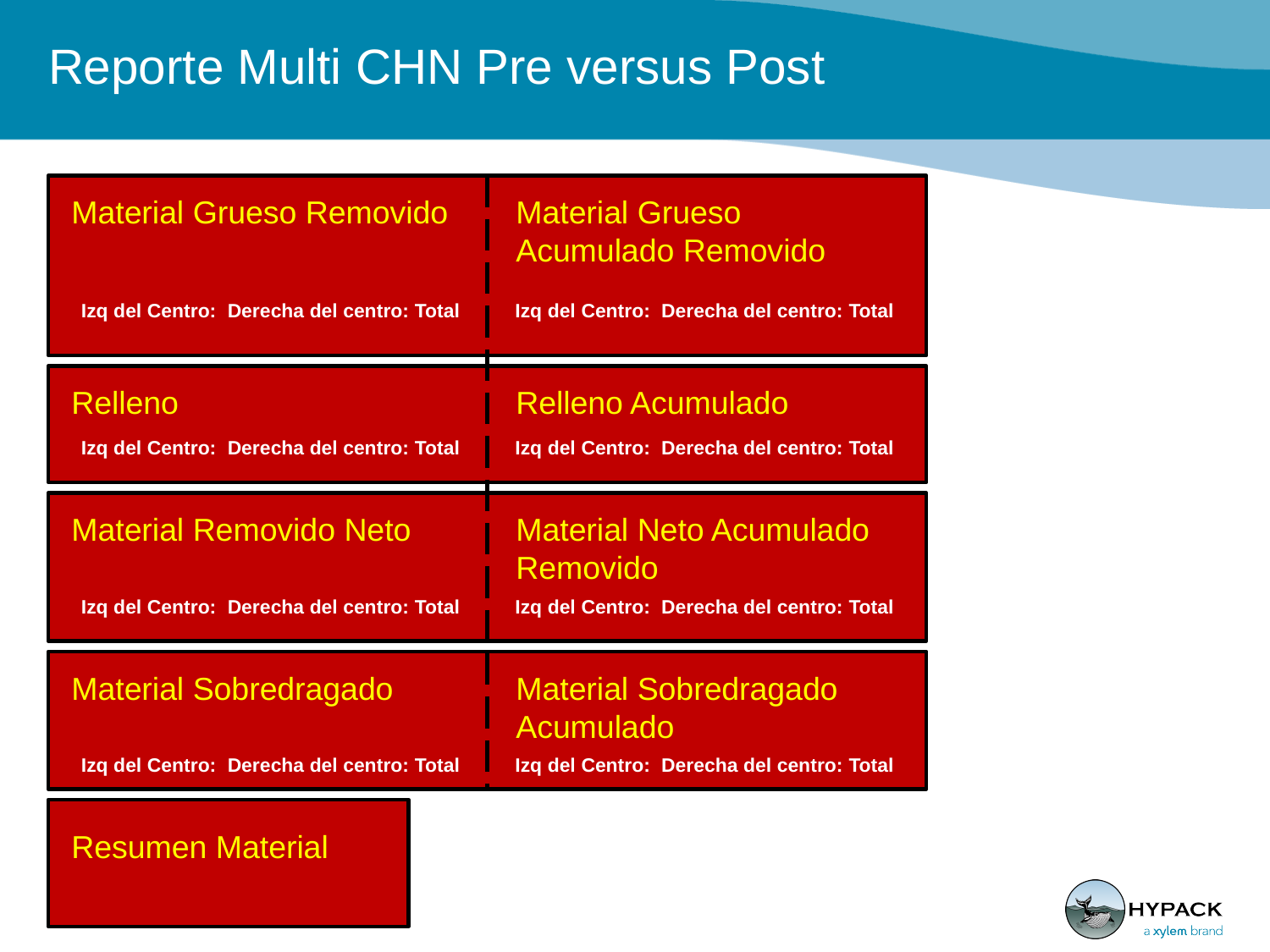

# Reporte Multi CHN Pre versus Post

Material Grueso Removido
Material Grueso Acumulado Removido
Izq del Centro:  Derecha del centro: Total
Izq del Centro:  Derecha del centro: Total

Relleno
Relleno Acumulado
Izq del Centro:  Derecha del centro: Total
Izq del Centro:  Derecha del centro: Total

Material Removido Neto
Material Neto Acumulado Removido
Izq del Centro:  Derecha del centro: Total
Izq del Centro:  Derecha del centro: Total

Material Sobredragado
Material Sobredragado Acumulado
Izq del Centro:  Derecha del centro: Total
Izq del Centro:  Derecha del centro: Total

Resumen Material